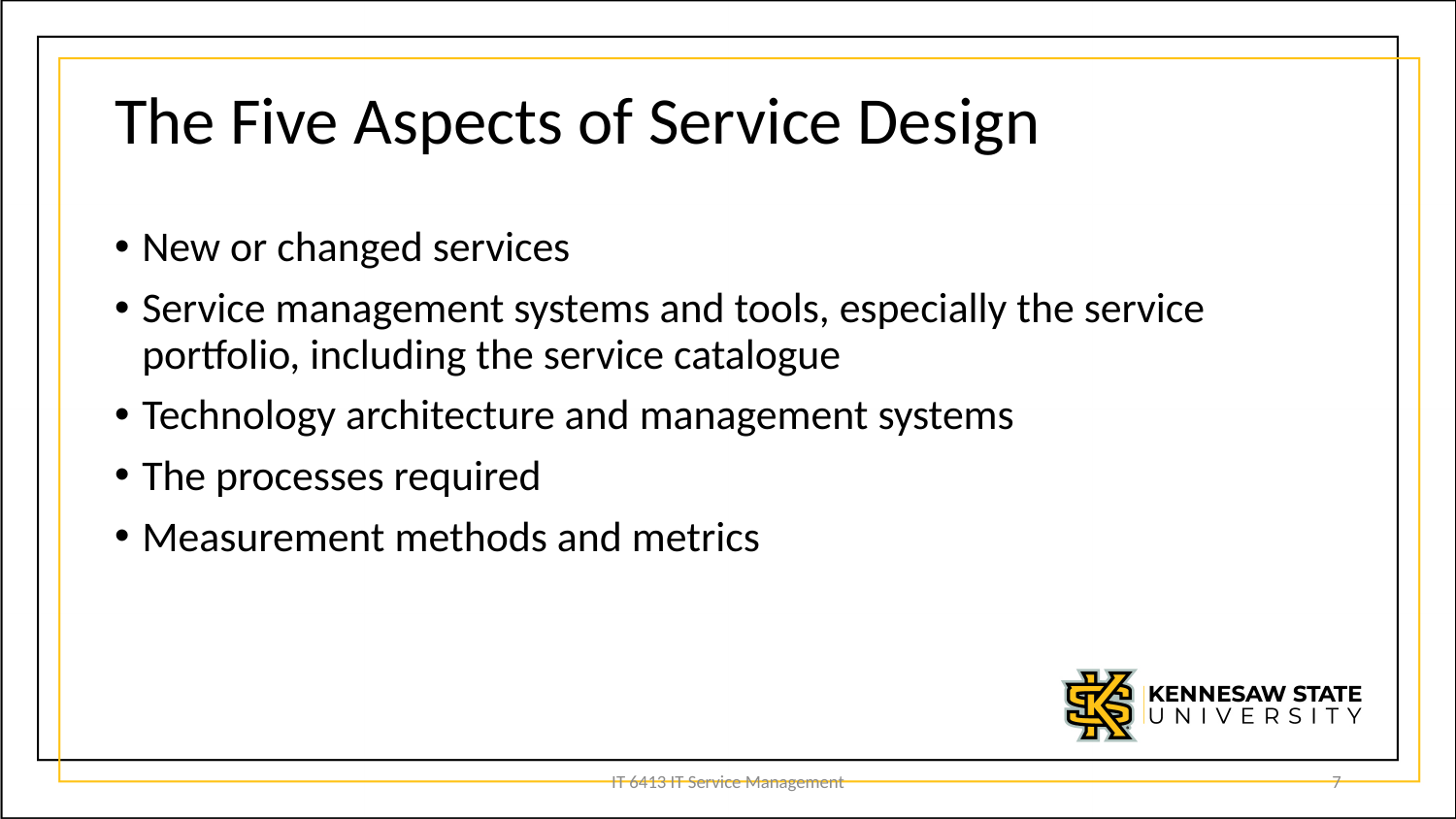

# The Five Aspects of Service Design
New or changed services
Service management systems and tools, especially the service portfolio, including the service catalogue
Technology architecture and management systems
The processes required
Measurement methods and metrics

IT 6413 IT Service Management
7